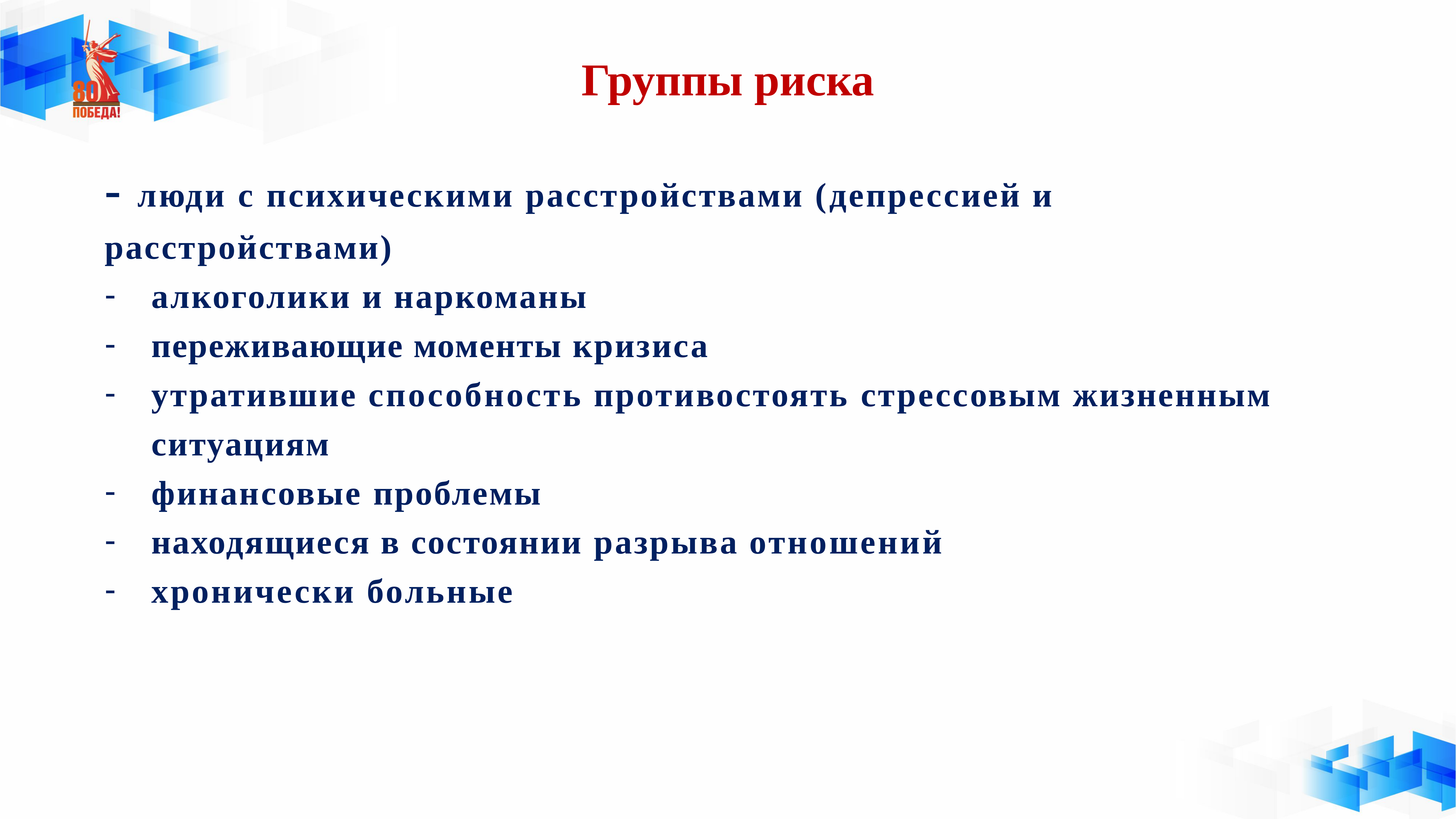

# Группы риска
- люди с психическими расстройствами (депрессией и расстройствами)
алкоголики и наркоманы
переживающие моменты кризиса
утратившие способность противостоять стрессовым жизненным ситуациям
финансовые проблемы
находящиеся в состоянии разрыва отношений
хронически больные